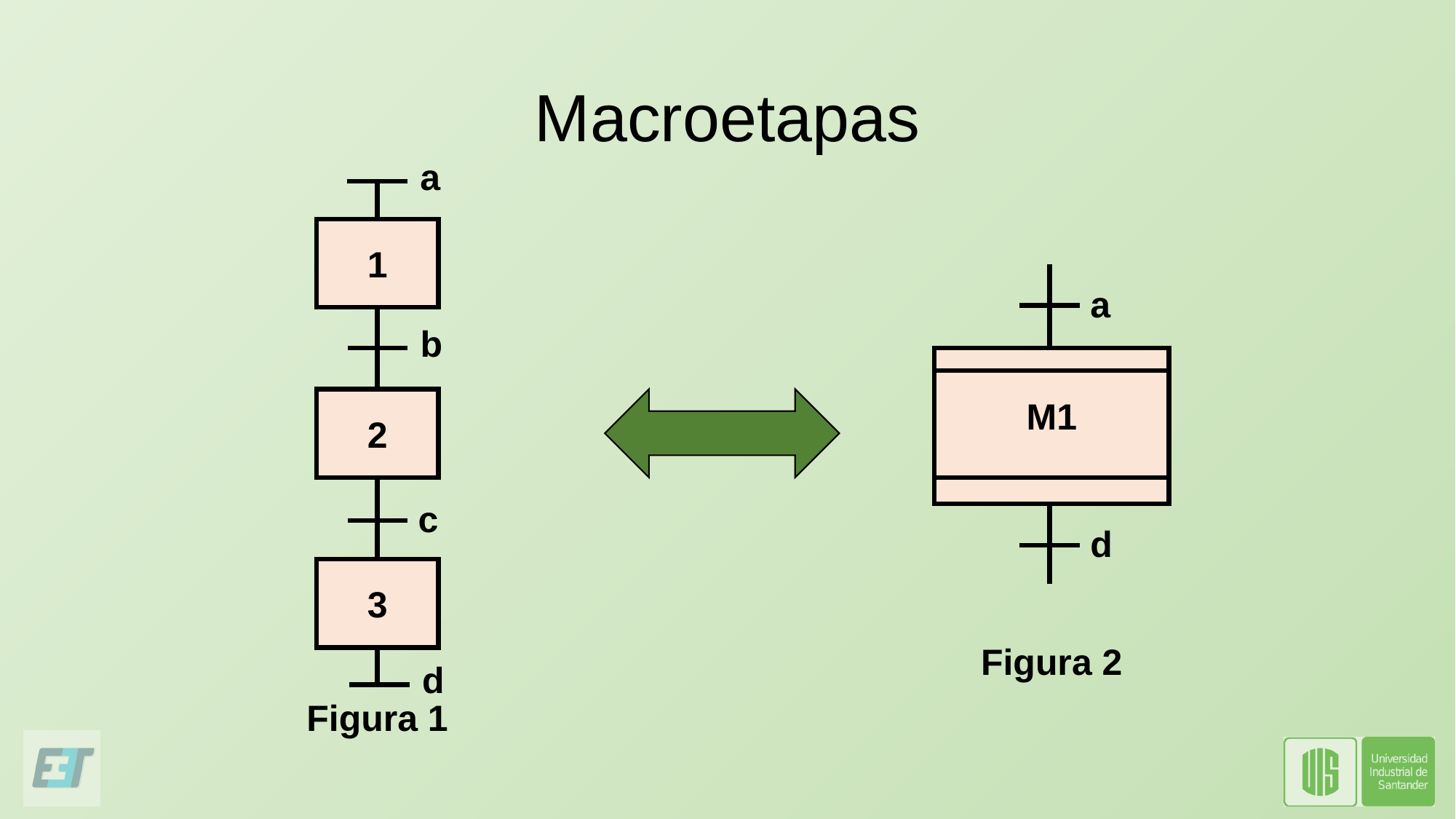

# Macroetapas
a
1
a
b

M1

2

c
d
3
Figura 2
d
Figura 1